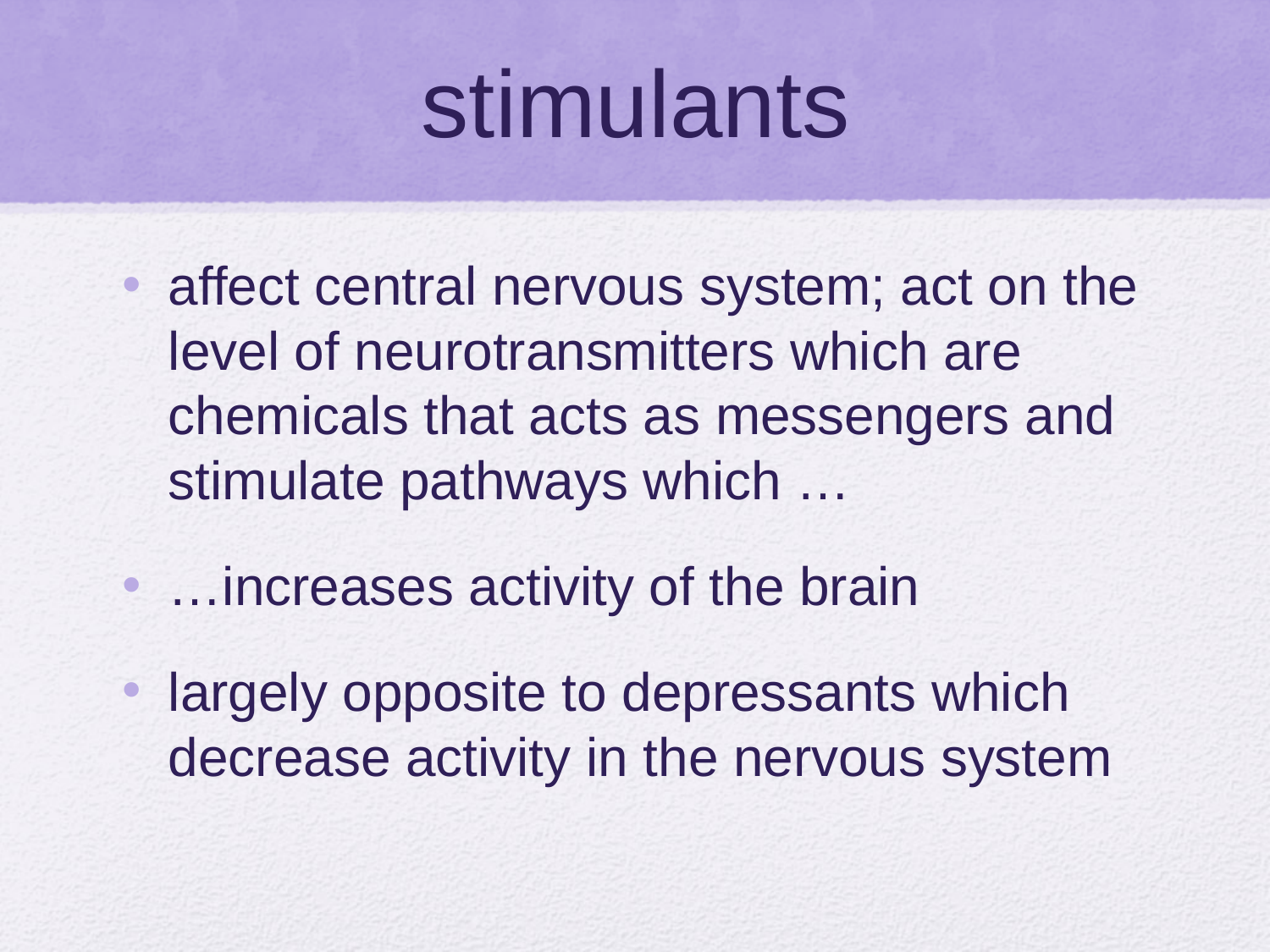

# stimulants
affect central nervous system; act on the level of neurotransmitters which are chemicals that acts as messengers and stimulate pathways which …
…increases activity of the brain
largely opposite to depressants which decrease activity in the nervous system